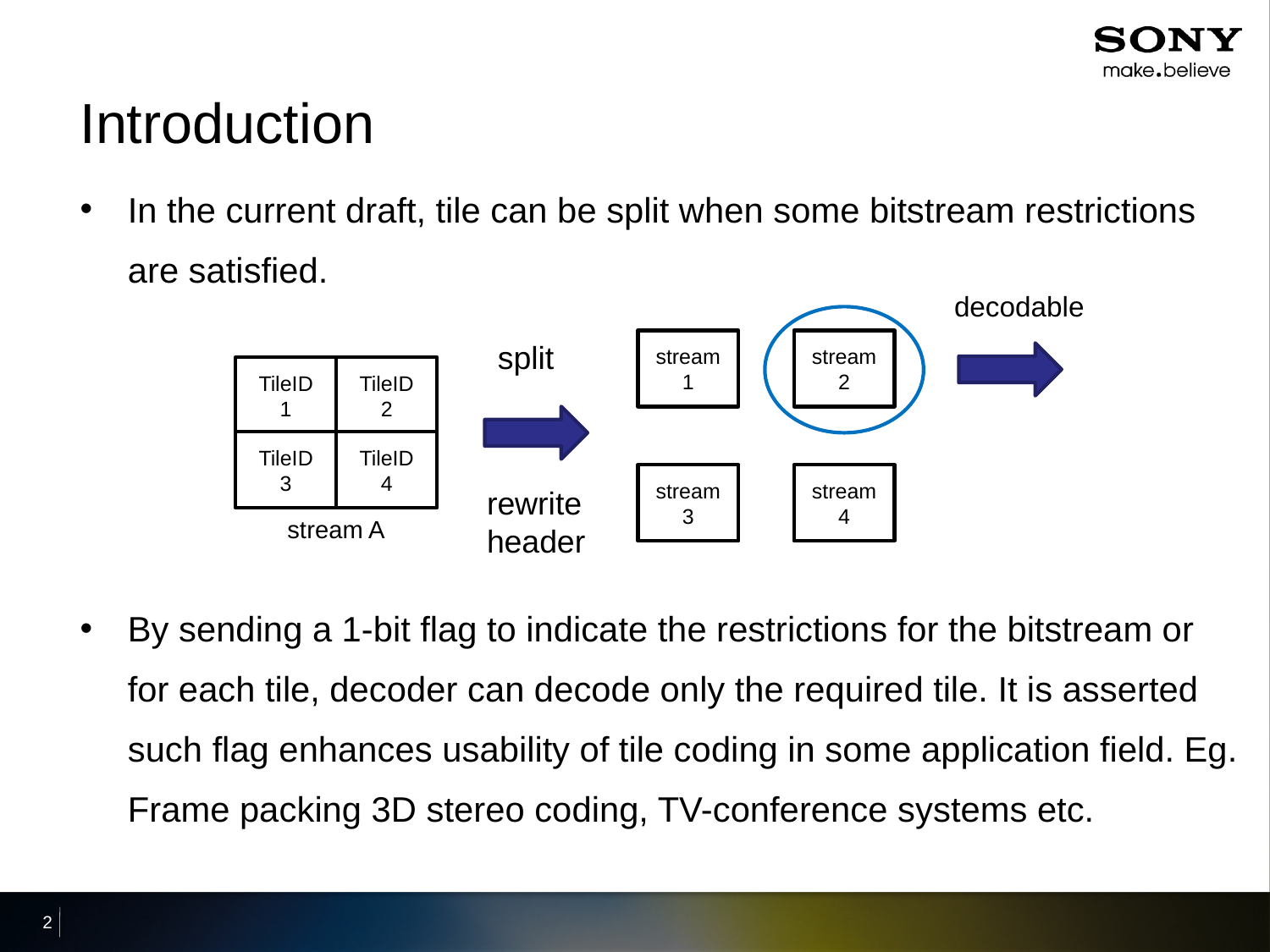

# Introduction
In the current draft, tile can be split when some bitstream restrictions are satisfied.

By sending a 1-bit flag to indicate the restrictions for the bitstream or for each tile, decoder can decode only the required tile. It is asserted such flag enhances usability of tile coding in some application field. Eg. Frame packing 3D stereo coding, TV-conference systems etc.

decodable

stream
1
stream
2
split

TileID
1
TileID
2
TileID
3
TileID
4

stream
3
stream
4
rewrite
header

stream A
2